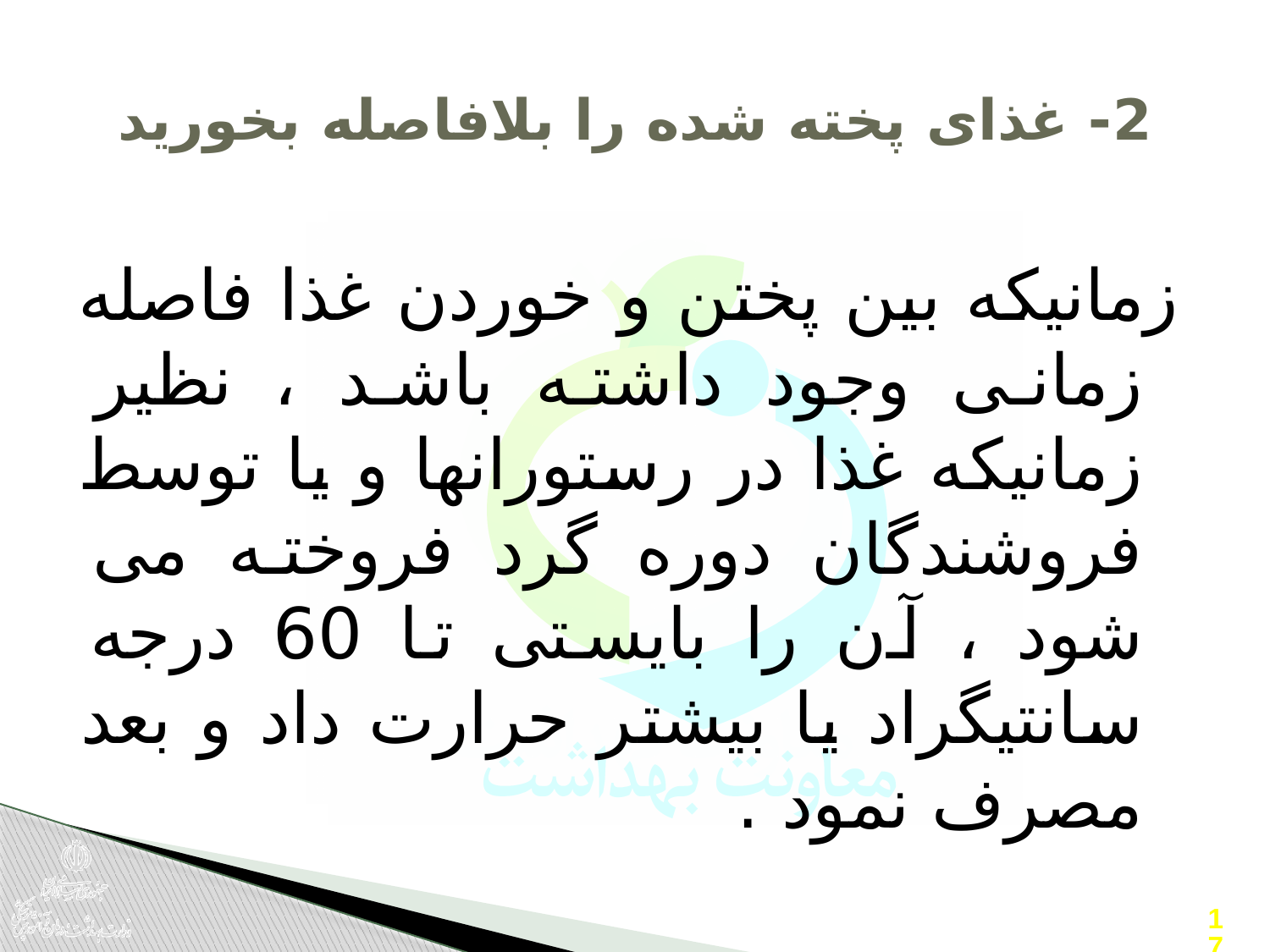

# 2- غذای پخته شده را بلافاصله بخورید
زمانیکه بین پختن و خوردن غذا فاصله زمانی وجود داشته باشد ، نظیر زمانیکه غذا در رستورانها و یا توسط فروشندگان دوره گرد فروخته می شود ، آن را بایستی تا 60 درجه سانتیگراد یا بیشتر حرارت داد و بعد مصرف نمود .
17